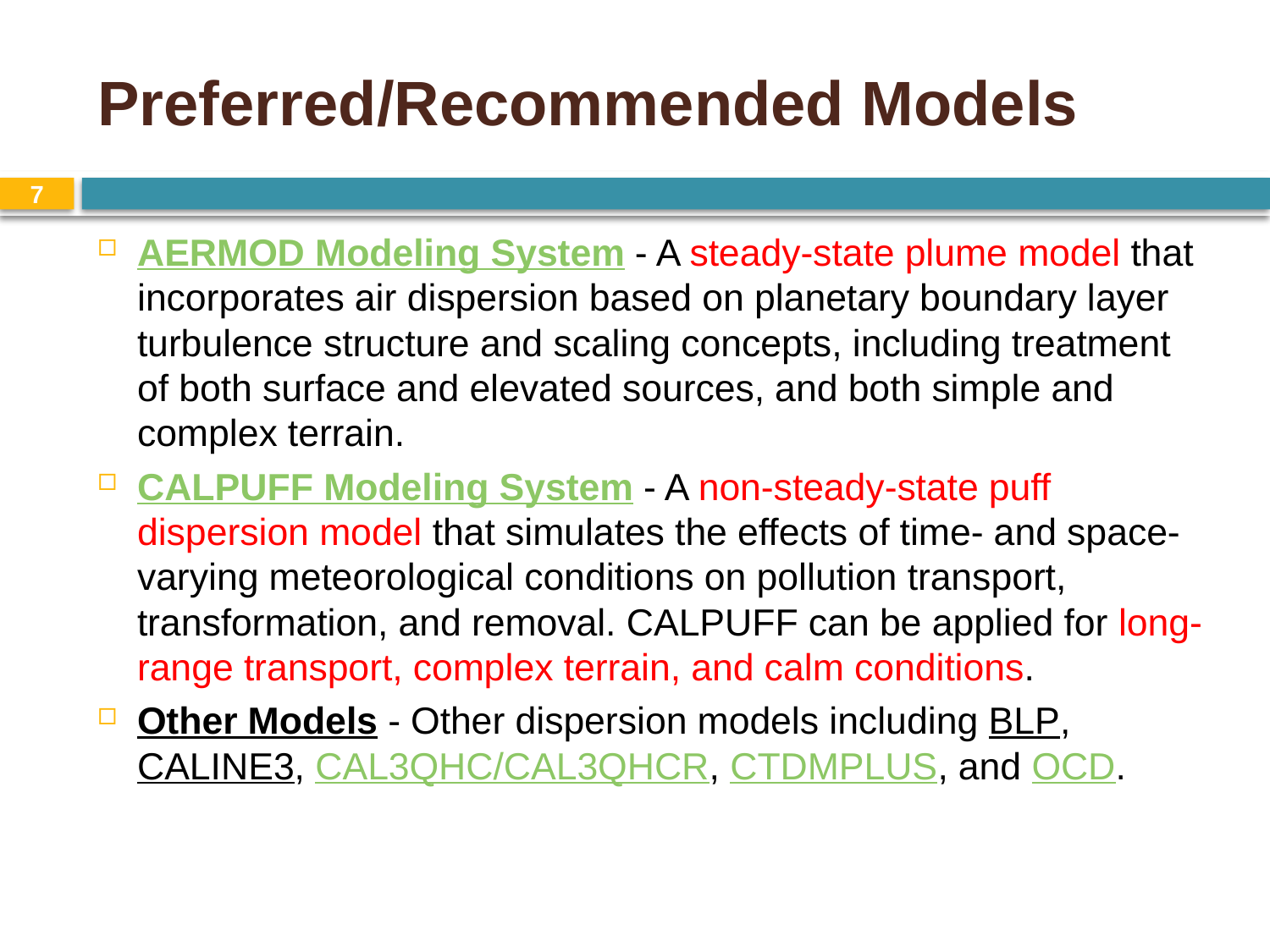

# Preferred/Recommended Models
7
AERMOD Modeling System - A steady-state plume model that incorporates air dispersion based on planetary boundary layer turbulence structure and scaling concepts, including treatment of both surface and elevated sources, and both simple and complex terrain.
CALPUFF Modeling System - A non-steady-state puff dispersion model that simulates the effects of time- and space-varying meteorological conditions on pollution transport, transformation, and removal. CALPUFF can be applied for long-range transport, complex terrain, and calm conditions.
Other Models - Other dispersion models including BLP, CALINE3, CAL3QHC/CAL3QHCR, CTDMPLUS, and OCD.